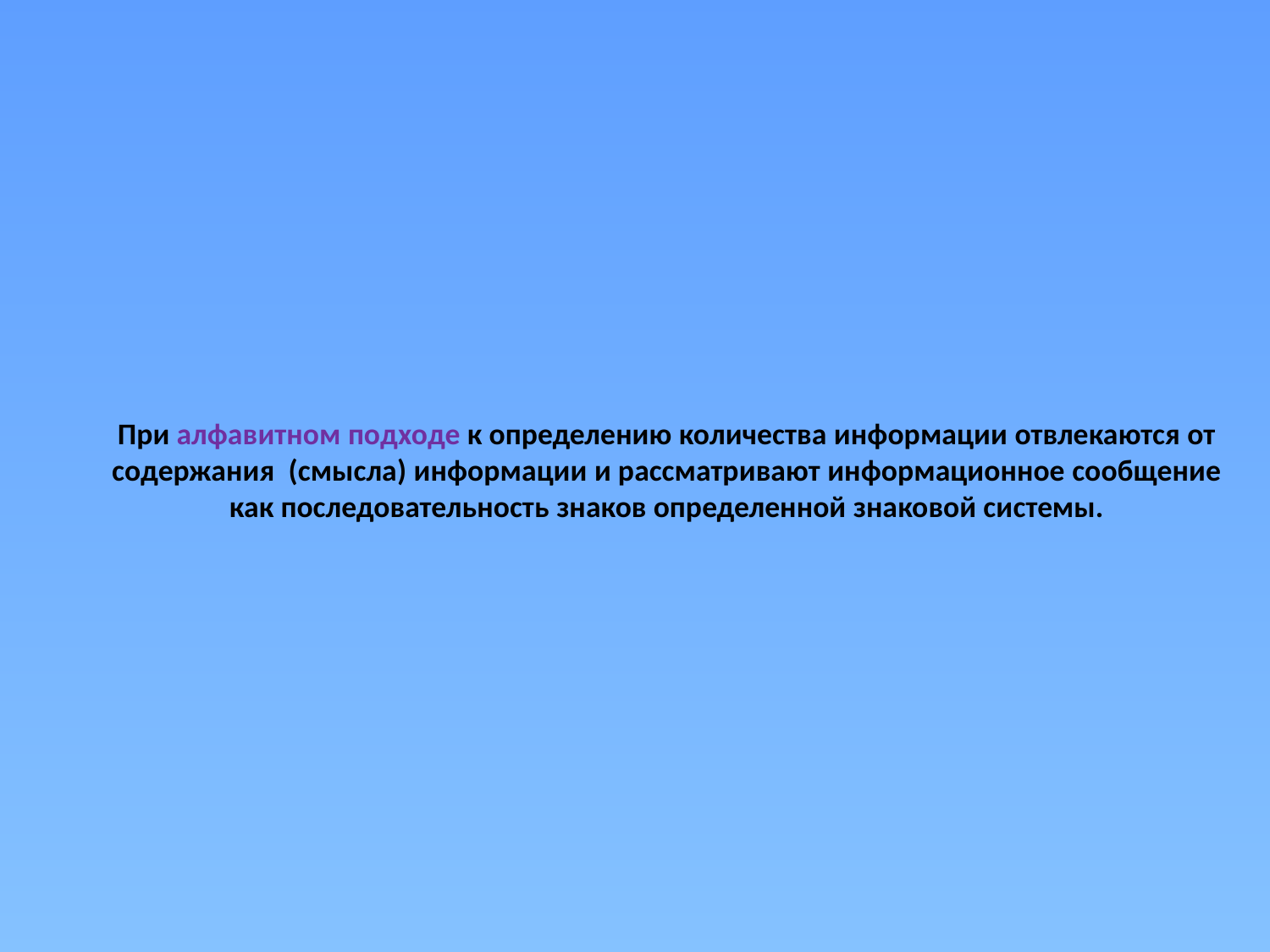

# При алфавитном подходе к определению количества информации отвлекаются от содержания  (смысла) информации и рассматривают информационное сообщение как последовательность знаков определенной знаковой системы.